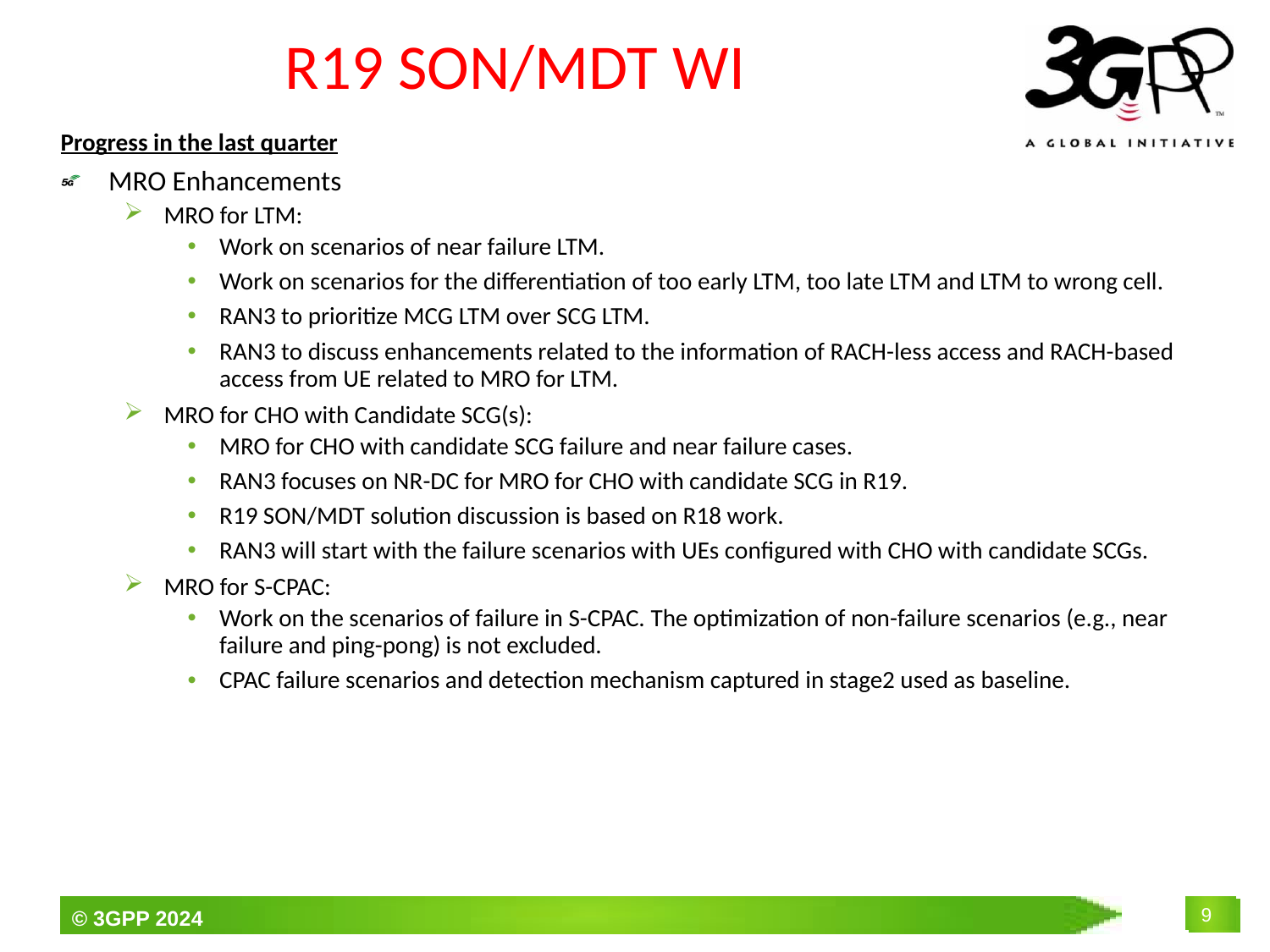

# R19 SON/MDT WI
Progress in the last quarter
MRO Enhancements
MRO for LTM:
Work on scenarios of near failure LTM.
Work on scenarios for the differentiation of too early LTM, too late LTM and LTM to wrong cell.
RAN3 to prioritize MCG LTM over SCG LTM.
RAN3 to discuss enhancements related to the information of RACH-less access and RACH-based access from UE related to MRO for LTM.
MRO for CHO with Candidate SCG(s):
MRO for CHO with candidate SCG failure and near failure cases.
RAN3 focuses on NR-DC for MRO for CHO with candidate SCG in R19.
R19 SON/MDT solution discussion is based on R18 work.
RAN3 will start with the failure scenarios with UEs configured with CHO with candidate SCGs.
MRO for S-CPAC:
Work on the scenarios of failure in S-CPAC. The optimization of non-failure scenarios (e.g., near failure and ping-pong) is not excluded.
CPAC failure scenarios and detection mechanism captured in stage2 used as baseline.

9